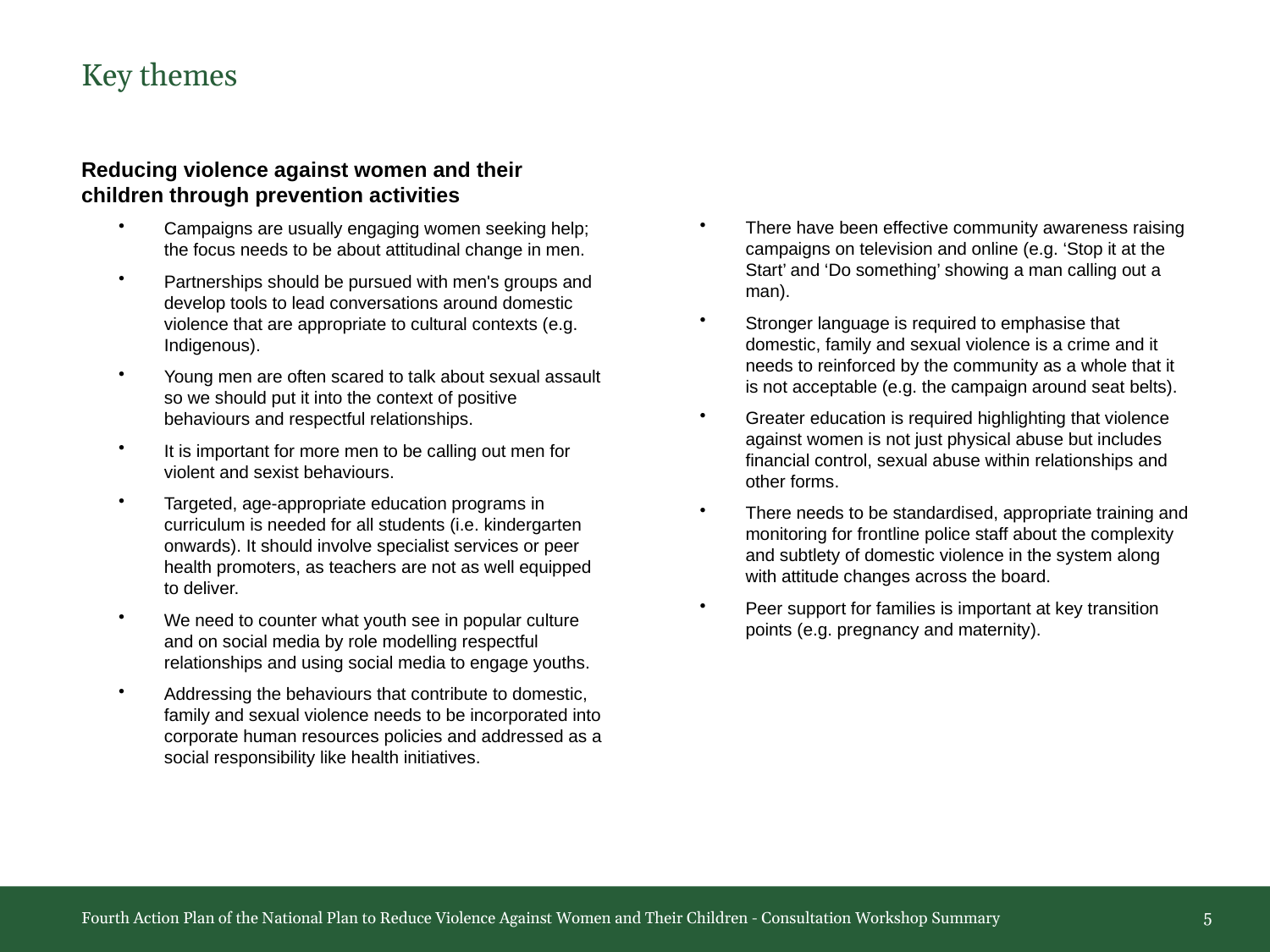

# Key themes
Reducing violence against women and their children through prevention activities
Campaigns are usually engaging women seeking help; the focus needs to be about attitudinal change in men.
Partnerships should be pursued with men's groups and develop tools to lead conversations around domestic violence that are appropriate to cultural contexts (e.g. Indigenous).
Young men are often scared to talk about sexual assault so we should put it into the context of positive behaviours and respectful relationships.
It is important for more men to be calling out men for violent and sexist behaviours.
Targeted, age-appropriate education programs in curriculum is needed for all students (i.e. kindergarten onwards). It should involve specialist services or peer health promoters, as teachers are not as well equipped to deliver.
We need to counter what youth see in popular culture and on social media by role modelling respectful relationships and using social media to engage youths.
Addressing the behaviours that contribute to domestic, family and sexual violence needs to be incorporated into corporate human resources policies and addressed as a social responsibility like health initiatives.
There have been effective community awareness raising campaigns on television and online (e.g. ‘Stop it at the Start’ and ‘Do something’ showing a man calling out a man).
Stronger language is required to emphasise that domestic, family and sexual violence is a crime and it needs to reinforced by the community as a whole that it is not acceptable (e.g. the campaign around seat belts).
Greater education is required highlighting that violence against women is not just physical abuse but includes financial control, sexual abuse within relationships and other forms.
There needs to be standardised, appropriate training and monitoring for frontline police staff about the complexity and subtlety of domestic violence in the system along with attitude changes across the board.
Peer support for families is important at key transition points (e.g. pregnancy and maternity).

Fourth Action Plan of the National Plan to Reduce Violence Against Women and Their Children - Consultation Workshop Summary
5